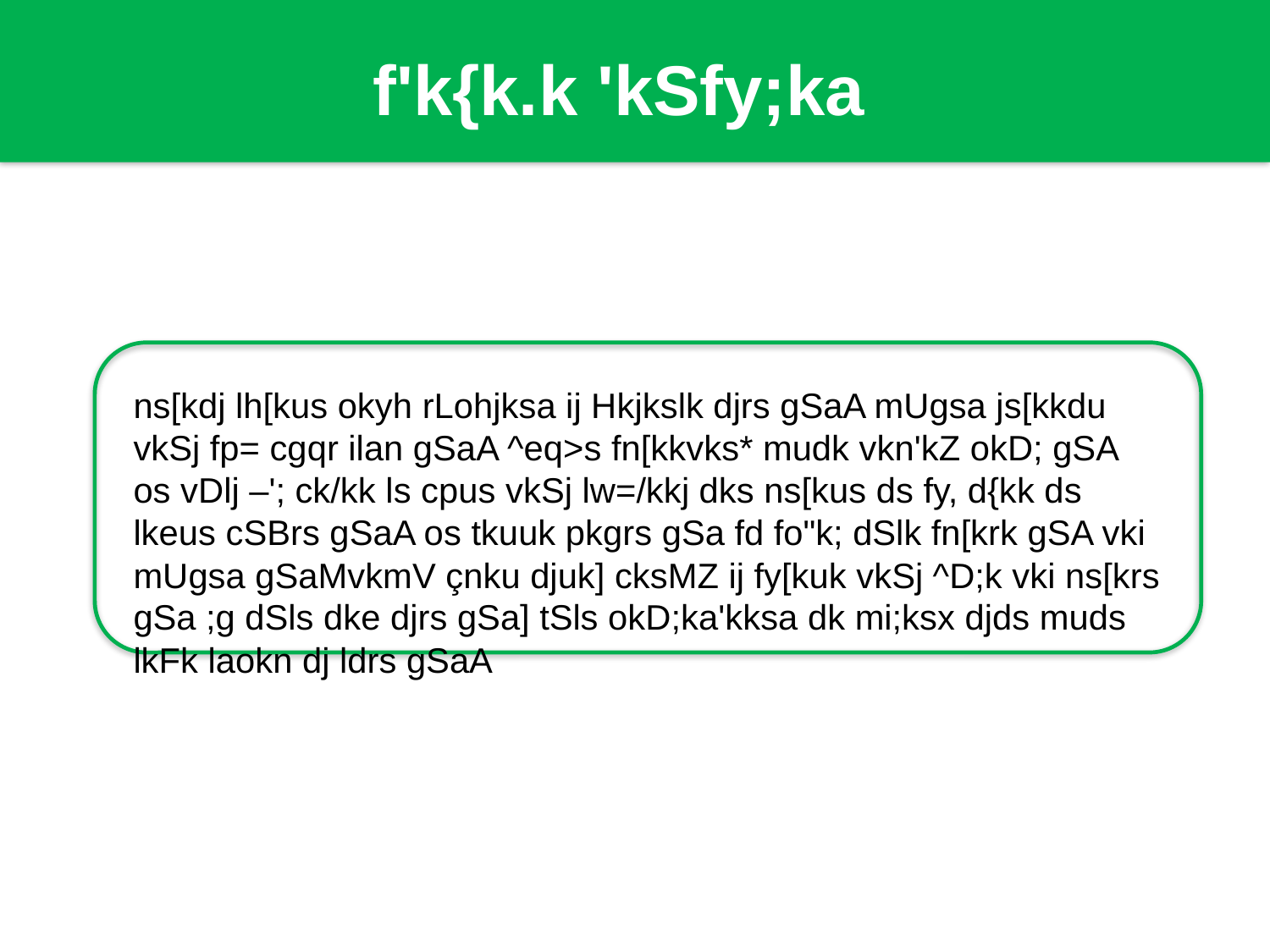

f'k{k.k 'kSfy;ka

ns[kdj lh[kus okyh rLohjksa ij Hkjkslk djrs gSaA mUgsa js[kkdu vkSj fp= cgqr ilan gSaA ^eq>s fn[kkvks* mudk vkn'kZ okD; gSA os vDlj –'; ck/kk ls cpus vkSj lw=/kkj dks ns[kus ds fy, d{kk ds lkeus cSBrs gSaA os tkuuk pkgrs gSa fd fo"k; dSlk fn[krk gSA vki mUgsa gSaMvkmV çnku djuk] cksMZ ij fy[kuk vkSj ^D;k vki ns[krs gSa ;g dSls dke djrs gSa] tSls okD;ka'kksa dk mi;ksx djds muds lkFk laokn dj ldrs gSaA